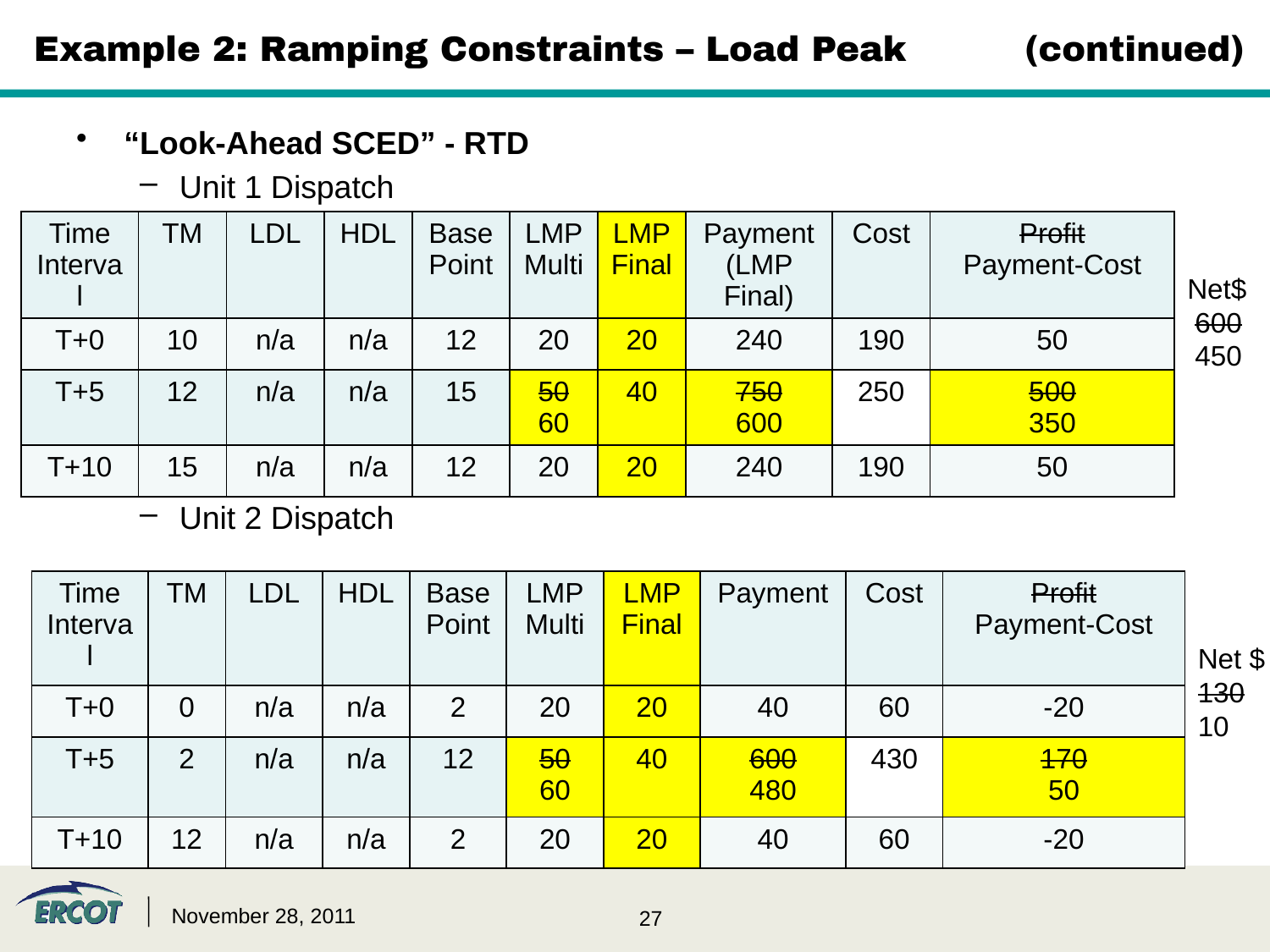

# Example 2: Ramping Constraints – Load Peak          (continued)
“Look-Ahead SCED” - RTD
Unit 1 Dispatch

Unit 2 Dispatch

| Time Interval | TM | LDL | HDL | Base Point | LMP Multi | LMP Final | Payment (LMP Final) | Cost | Profit Payment-Cost |
| --- | --- | --- | --- | --- | --- | --- | --- | --- | --- |
| T+0 | 10 | n/a | n/a | 12 | 20 | 20 | 240 | 190 | 50 |
| T+5 | 12 | n/a | n/a | 15 | 50 60 | 40 | 750 600 | 250 | 500 350 |
| T+10 | 15 | n/a | n/a | 12 | 20 | 20 | 240 | 190 | 50 |
Net$
 600
 450
| Time Interval | TM | LDL | HDL | Base Point | LMP Multi | LMP Final | Payment | Cost | Profit Payment-Cost |
| --- | --- | --- | --- | --- | --- | --- | --- | --- | --- |
| T+0 | 0 | n/a | n/a | 2 | 20 | 20 | 40 | 60 | -20 |
| T+5 | 2 | n/a | n/a | 12 | 50 60 | 40 | 600 480 | 430 | 170 50 |
| T+10 | 12 | n/a | n/a | 2 | 20 | 20 | 40 | 60 | -20 |
Net $
130
10
November 28, 2011